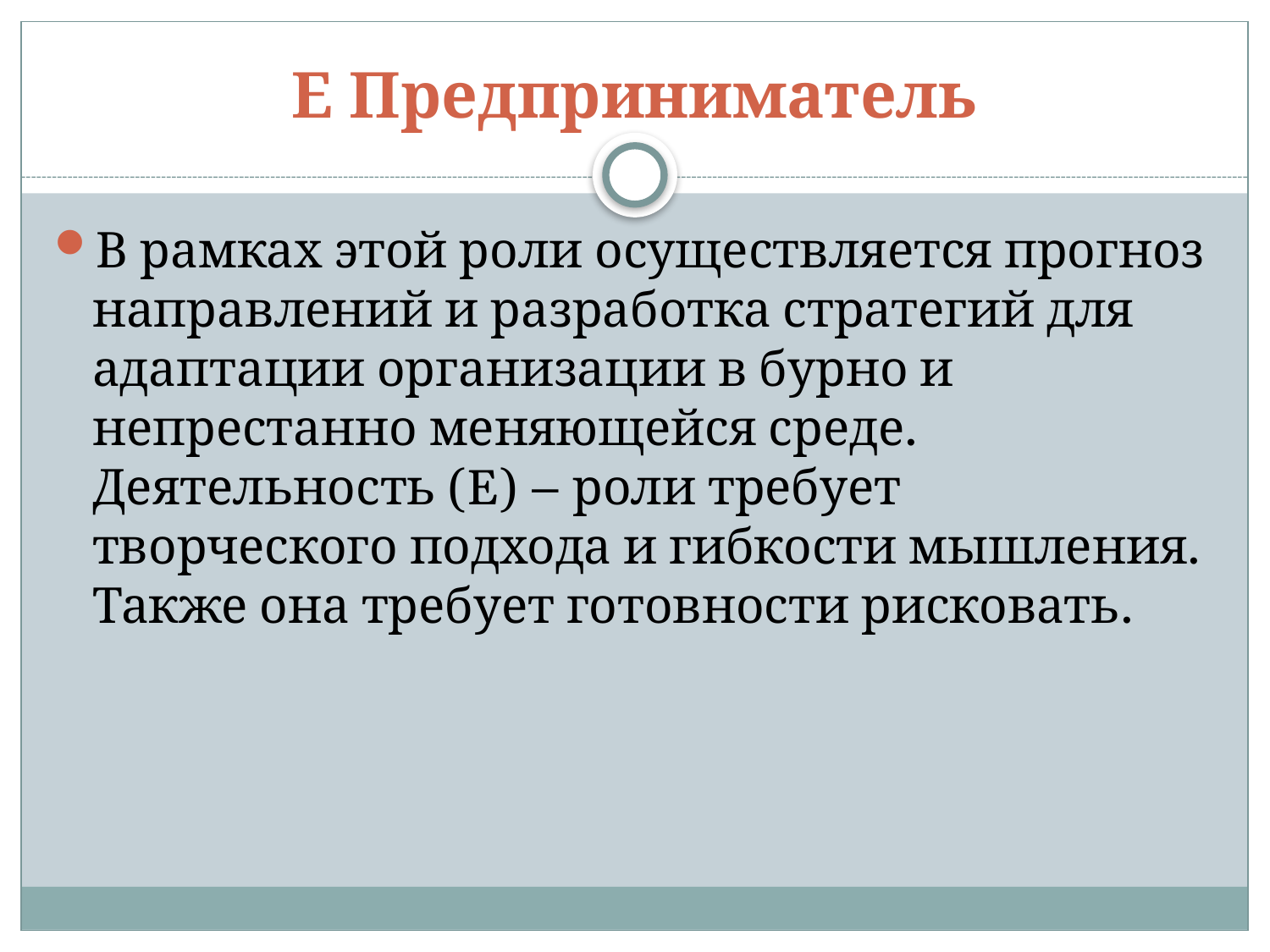

# Е Предприниматель
В рамках этой роли осуществляется прогноз направлений и разработка стратегий для адаптации организации в бурно и непрестанно меняющейся среде. Деятельность (E) – роли требует творческого подхода и гибкости мышления. Также она требует готовности рисковать.